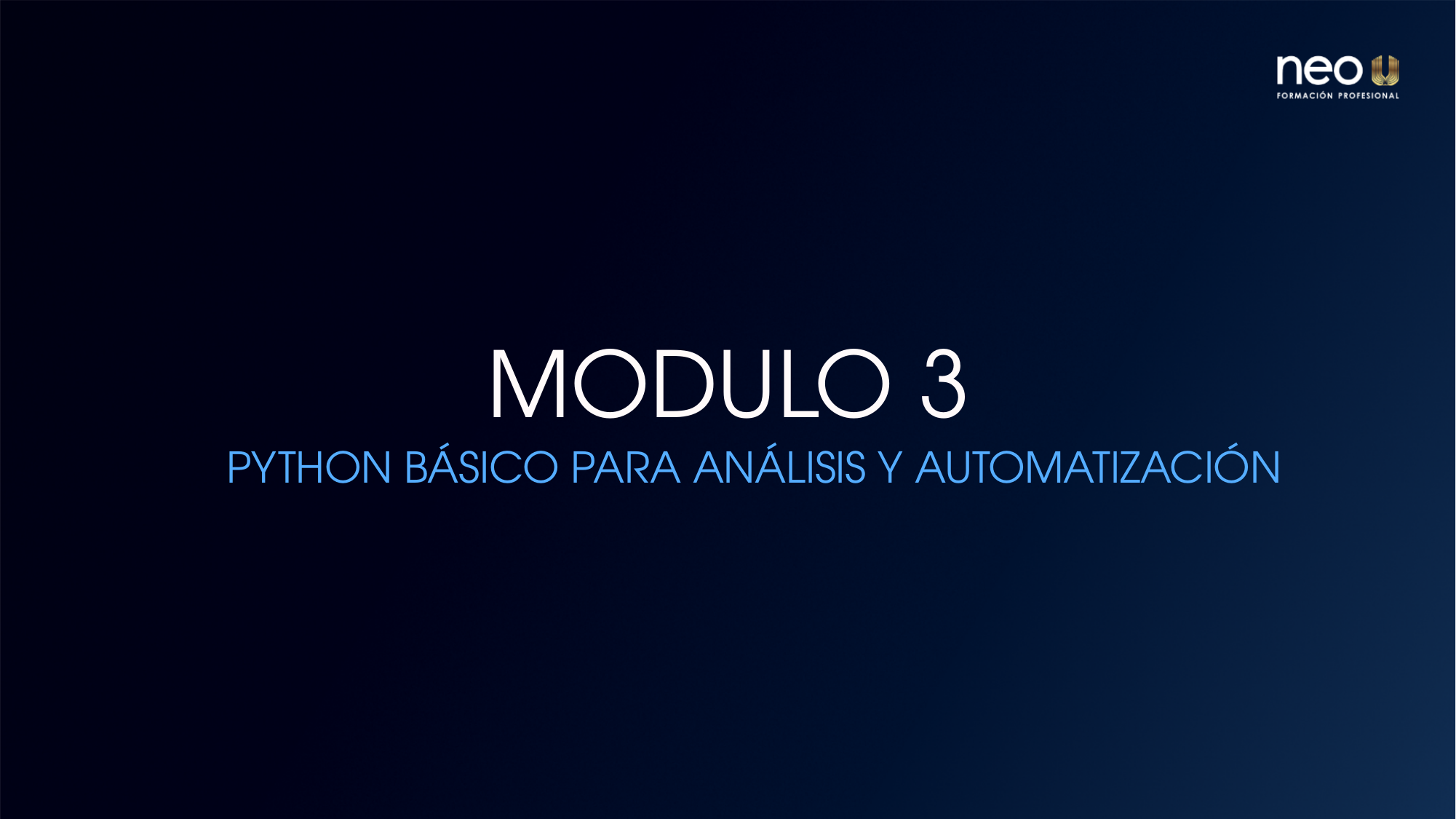

# MODULO 3
PYTHON BÁSICO PARA ANÁLISIS Y AUTOMATIZACIÓN